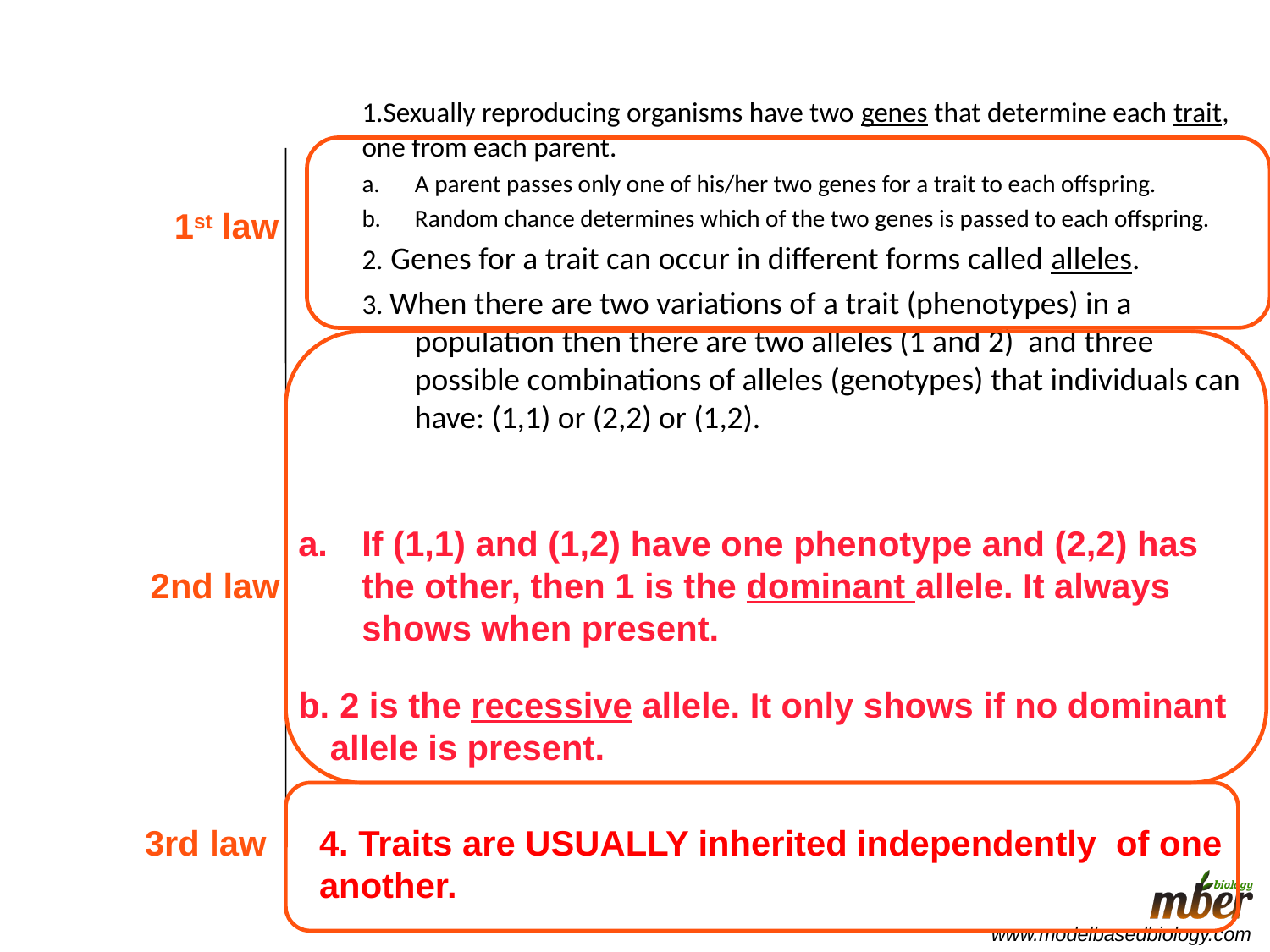

Model of Inheritance (so far...)
	1.Sexually reproducing organisms have two genes that determine each trait, one from each parent.
A parent passes only one of his/her two genes for a trait to each offspring.
Random chance determines which of the two genes is passed to each offspring.
2. Genes for a trait can occur in different forms called alleles.
3. When there are two variations of a trait (phenotypes) in a population then there are two alleles (1 and 2)  and three possible combinations of alleles (genotypes) that individuals can have: (1,1) or (2,2) or (1,2).

1st law

If (1,1) and (1,2) have one phenotype and (2,2) has the other, then 1 is the dominant allele. It always shows when present.

2nd law

b.	 2 is the recessive allele. It only shows if no dominant allele is present.

3rd law

4. Traits are USUALLY inherited independently  of one another.